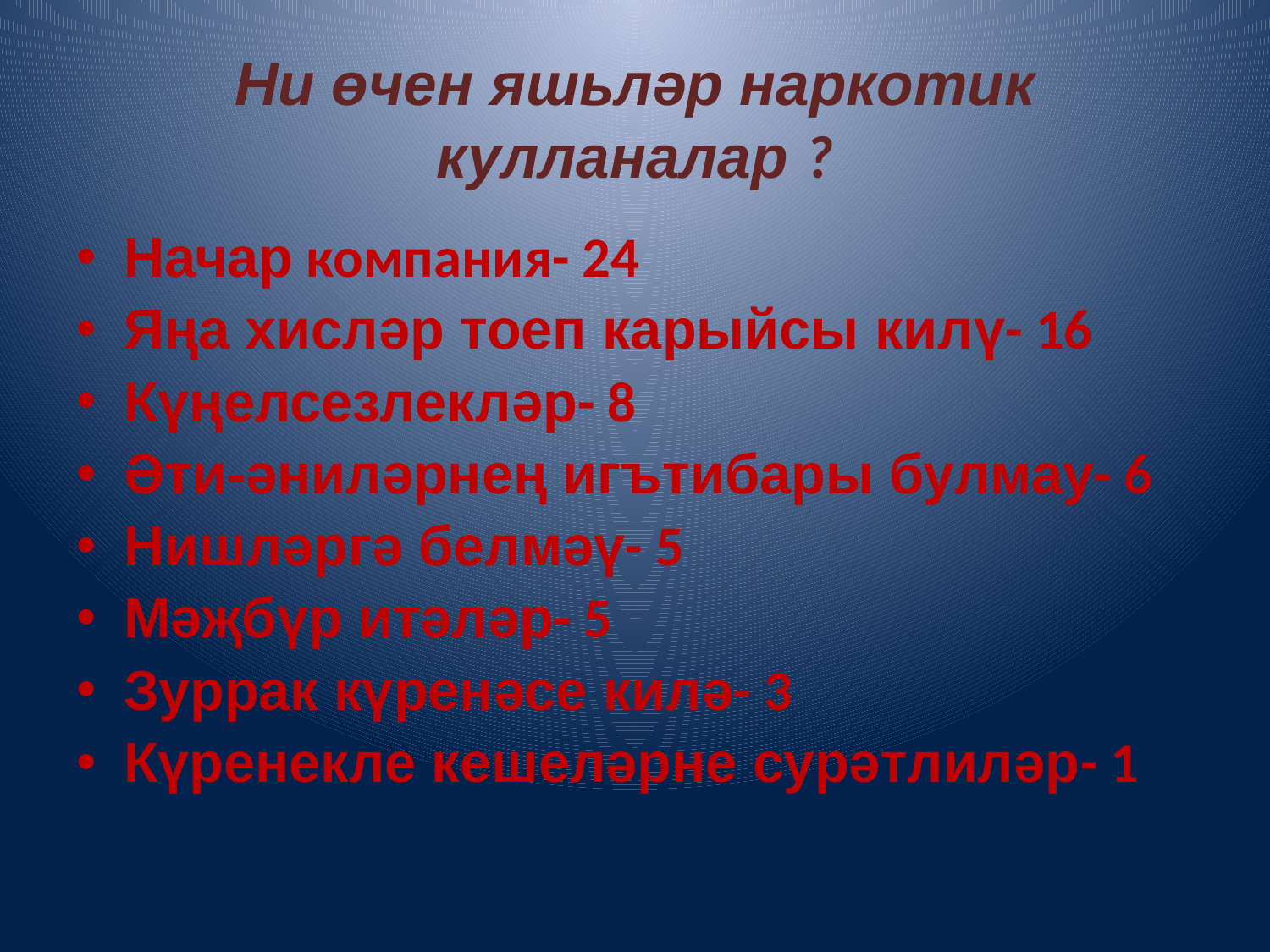

# Ни өчен яшьләр наркотик кулланалар ?
Начар компания- 24
Яңа хисләр тоеп карыйсы килү- 16
Күңелсезлекләр- 8
Әти-әниләрнең игътибары булмау- 6
Нишләргә белмәү- 5
Мәҗбүр итәләр- 5
Зуррак күренәсе килә- 3
Күренекле кешеләрне сурәтлиләр- 1